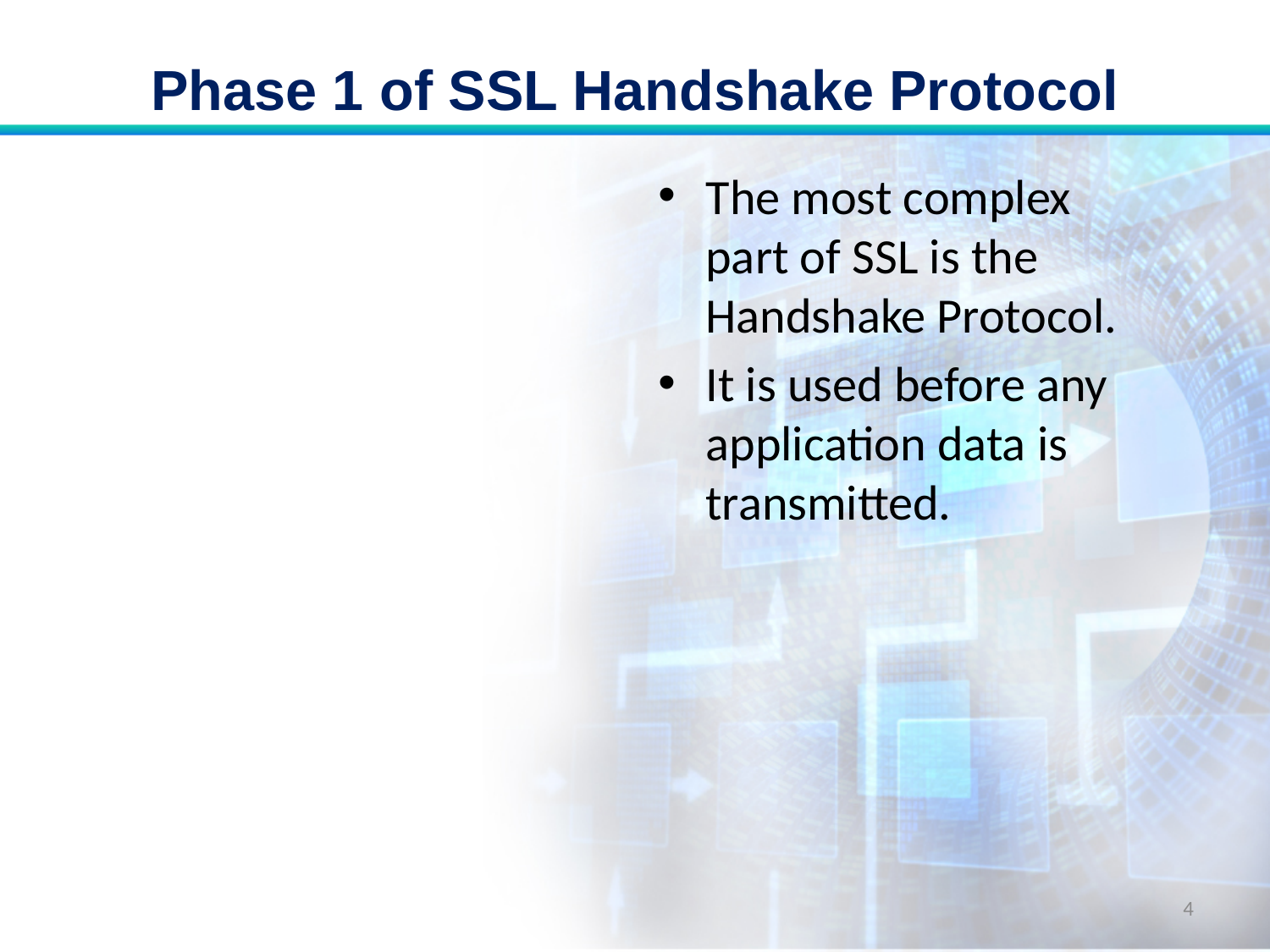

# Phase 1 of SSL Handshake Protocol
The most complex part of SSL is the Handshake Protocol.
It is used before any application data is transmitted.
4